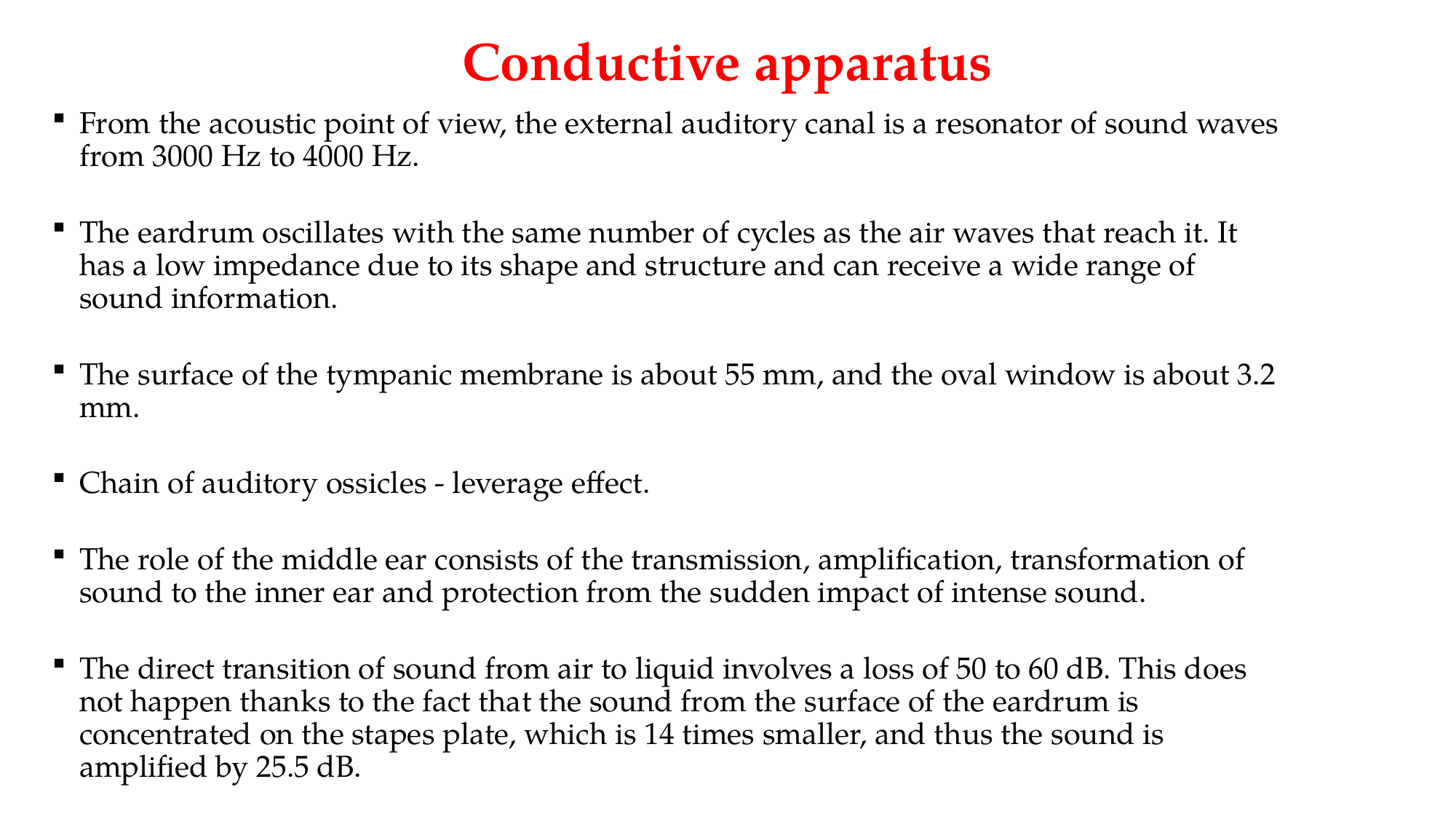

Conductive apparatus
From the acoustic point of view, the external auditory canal is a resonator of sound waves from 3000 Hz to 4000 Hz.

The eardrum oscillates with the same number of cycles as the air waves that reach it. It has a low impedance due to its shape and structure and can receive a wide range of sound information.

The surface of the tympanic membrane is about 55 mm, and the oval window is about 3.2 mm.

Chain of auditory ossicles - leverage effect.

The role of the middle ear consists of the transmission, amplification, transformation of sound to the inner ear and protection from the sudden impact of intense sound.

The direct transition of sound from air to liquid involves a loss of 50 to 60 dB. This does not happen thanks to the fact that the sound from the surface of the eardrum is concentrated on the stapes plate, which is 14 times smaller, and thus the sound is amplified by 25.5 dB.